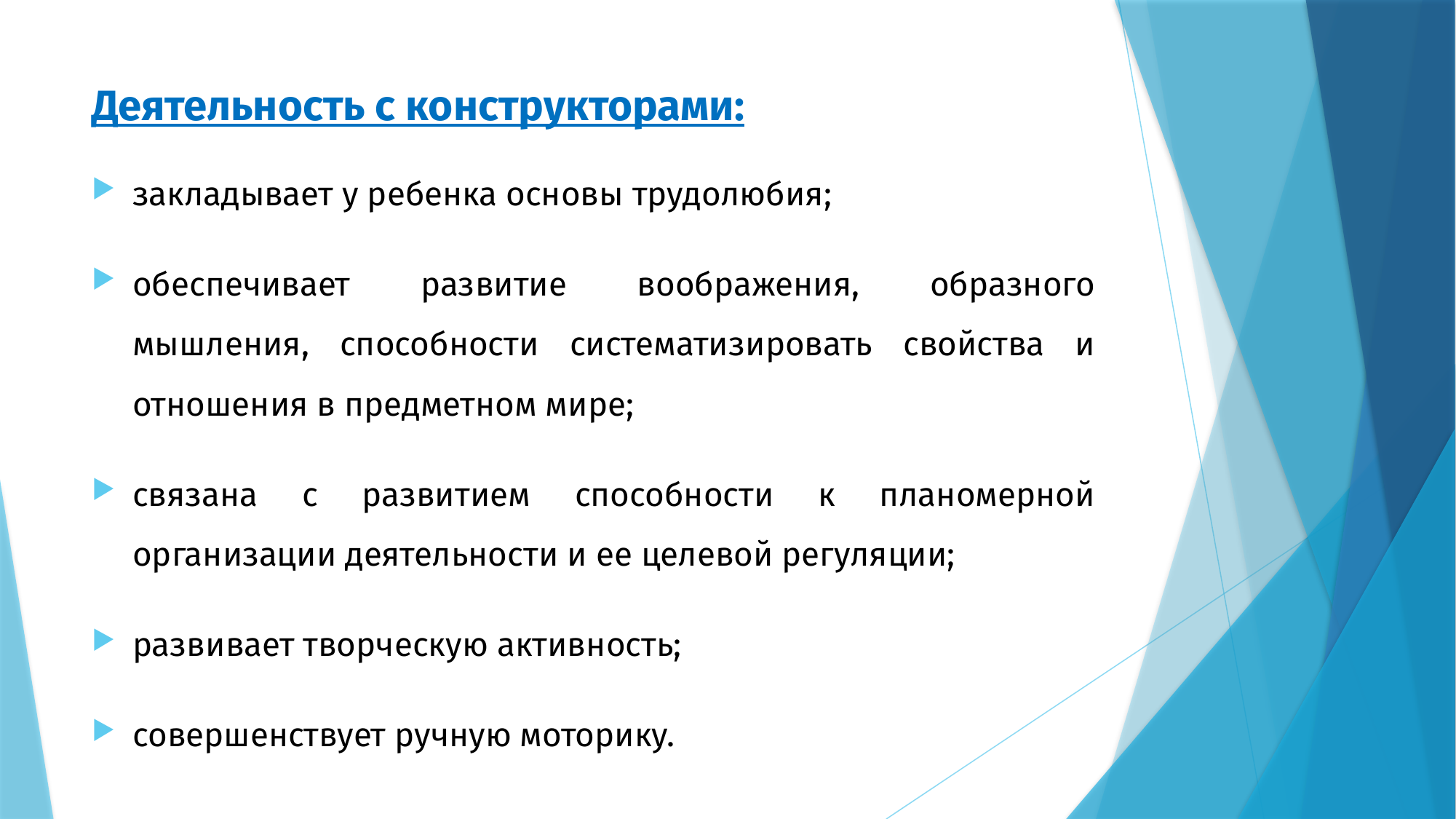

# Деятельность с конструкторами:
закладывает у ребенка основы трудолюбия;
обеспечивает развитие воображения, образного мышления, способности систематизировать свойства и отношения в предметном мире;
связана с развитием способности к планомерной организации деятельности и ее целевой регуляции;
развивает творческую активность;
совершенствует ручную моторику.